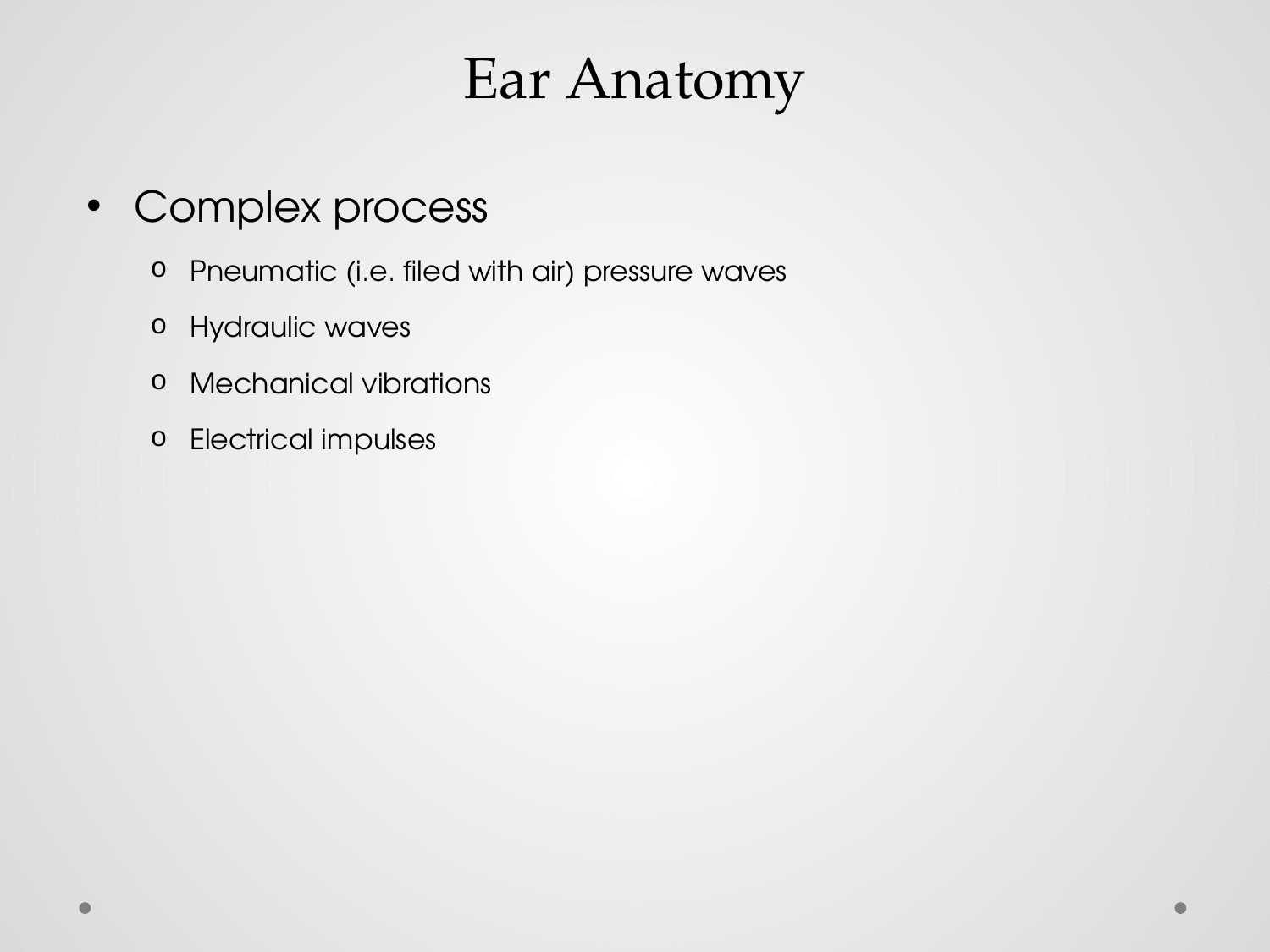

# Ear Anatomy
Complex process
Pneumatic (i.e. filed with air) pressure waves
Hydraulic waves
Mechanical vibrations
Electrical impulses

                                                          4